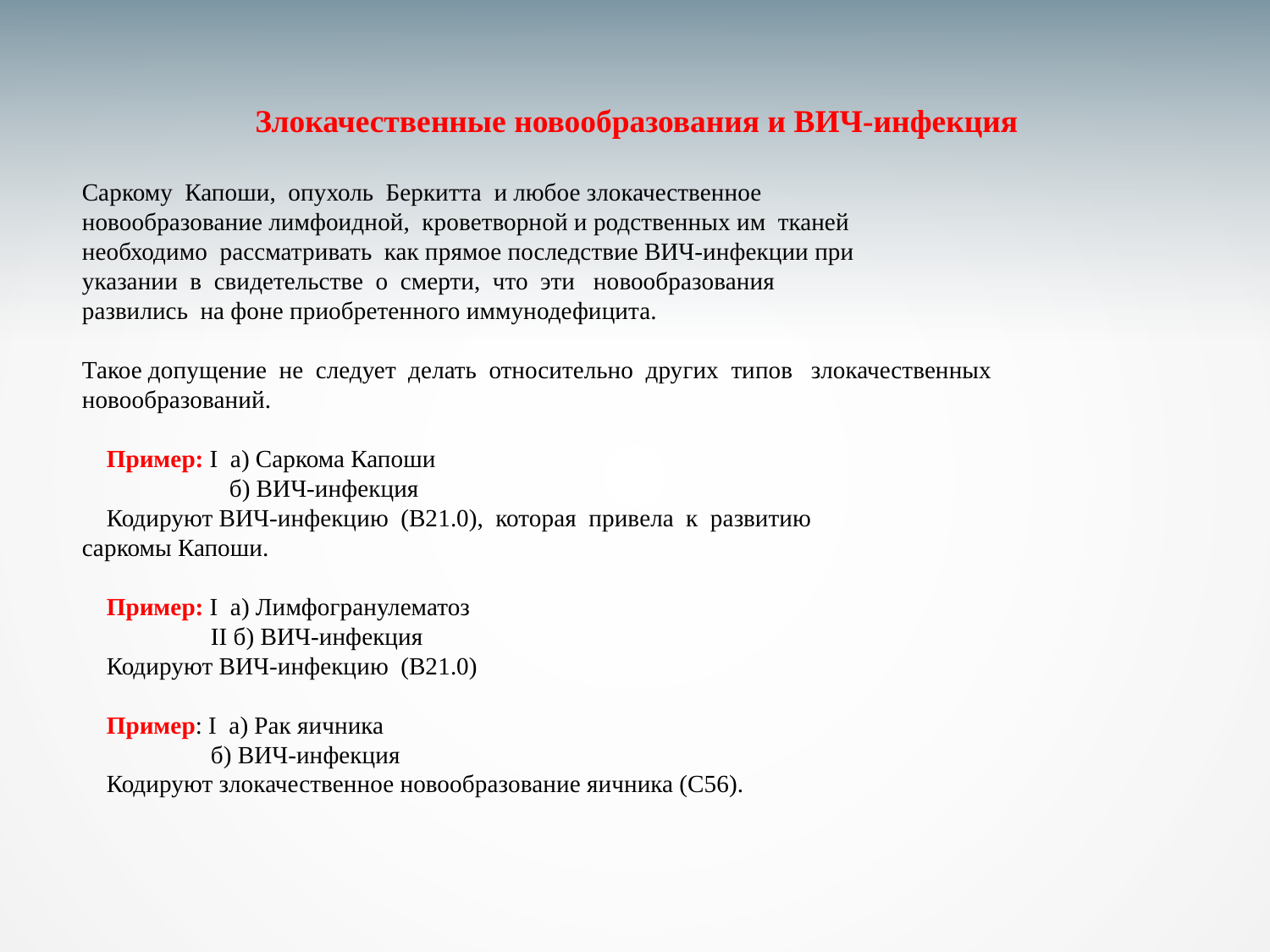

Злокачественные новообразования и ВИЧ-инфекция

   Саркому  Капоши,  опухоль  Беркитта  и любое злокачественное
   новообразование лимфоидной,  кроветворной и родственных им  тканей
   необходимо  рассматривать  как прямое последствие ВИЧ-инфекции при
   указании  в  свидетельстве  о  смерти,  что  эти   новообразования
   развились  на фоне приобретенного иммунодефицита.

   Такое допущение  не  следует  делать  относительно  других  типов   злокачественных
   новообразований.

       Пример: I  а) Саркома Капоши
                           б) ВИЧ-инфекция
       Кодируют ВИЧ-инфекцию  (В21.0),  которая  привела  к  развитию
   саркомы Капоши.

       Пример: I  а) Лимфогранулематоз
                        II б) ВИЧ-инфекция
       Кодируют ВИЧ-инфекцию  (В21.0)

       Пример: I  а) Рак яичника
                        б) ВИЧ-инфекция
       Кодируют злокачественное новообразование яичника (С56).